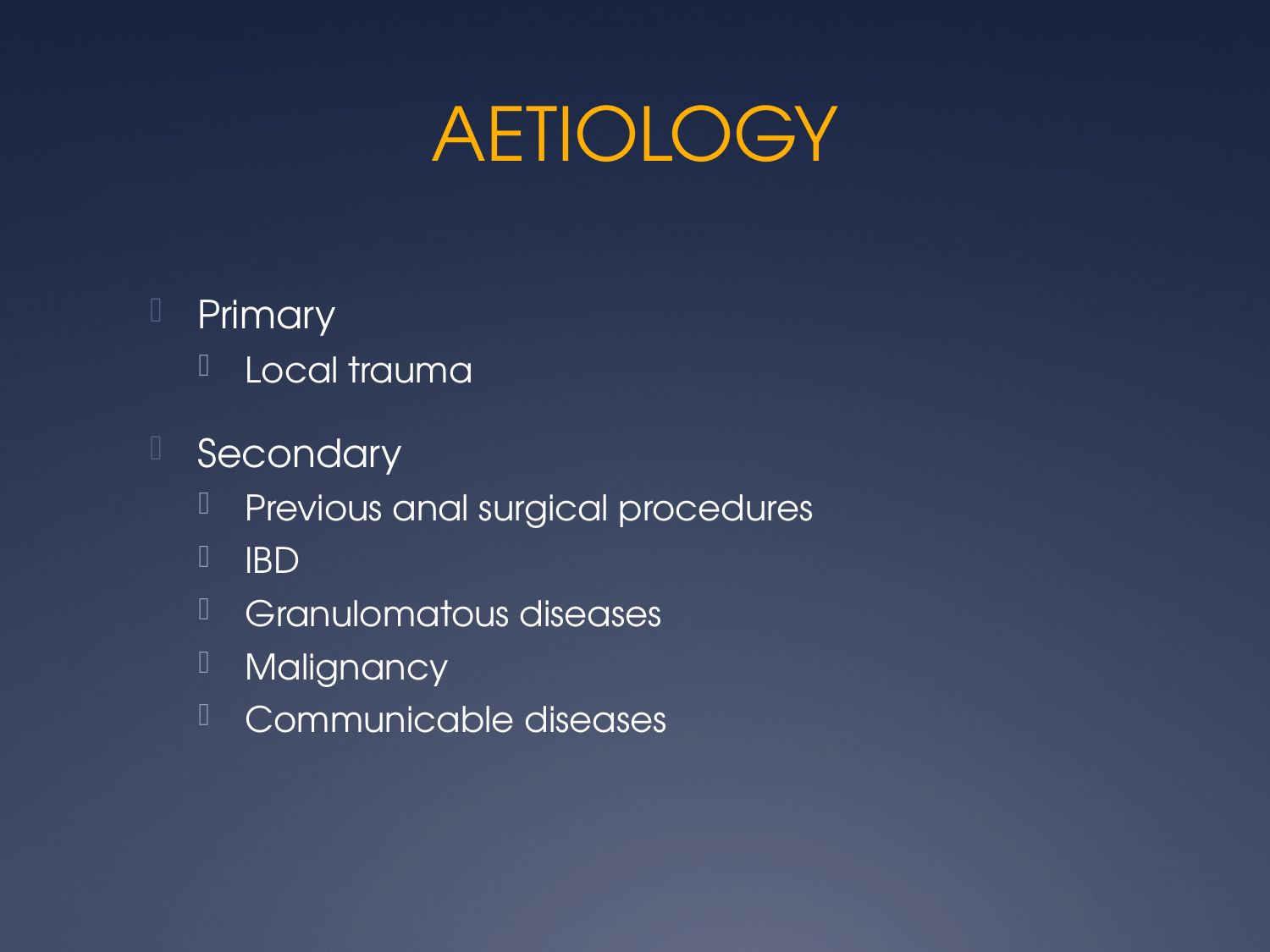

# AETIOLOGY
Primary
Local trauma
Secondary
Previous anal surgical procedures
IBD
Granulomatous diseases
Malignancy
Communicable diseases